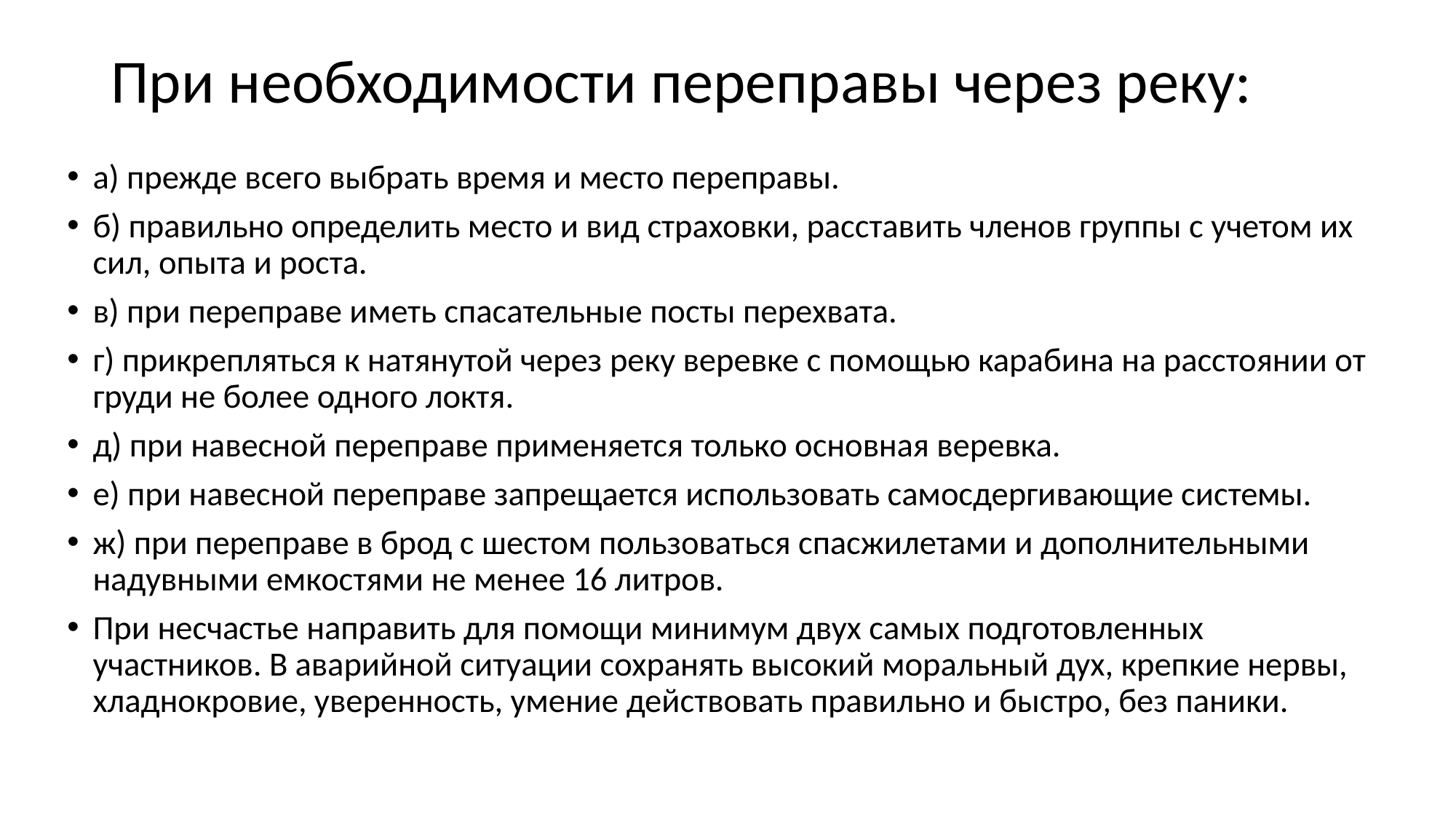

# При необходимости переправы через реку:
а) прежде всего выбрать время и место переправы.
б) правильно определить место и вид страховки, расставить членов группы с учетом их сил, опыта и роста.
в) при переправе иметь спасательные посты перехвата.
г) прикрепляться к натянутой через реку веревке с помощью карабина на расстоянии от груди не более одного локтя.
д) при навесной переправе применяется только основная веревка.
е) при навесной переправе запрещается использовать самосдергивающие системы.
ж) при переправе в брод с шестом пользоваться спасжилетами и дополнительными надувными емкостями не менее 16 литров.
При несчастье направить для помощи минимум двух самых подготовленных участников. В аварийной ситуации сохранять высокий моральный дух, крепкие нервы, хладнокровие, уверенность, умение действовать правильно и быстро, без паники.